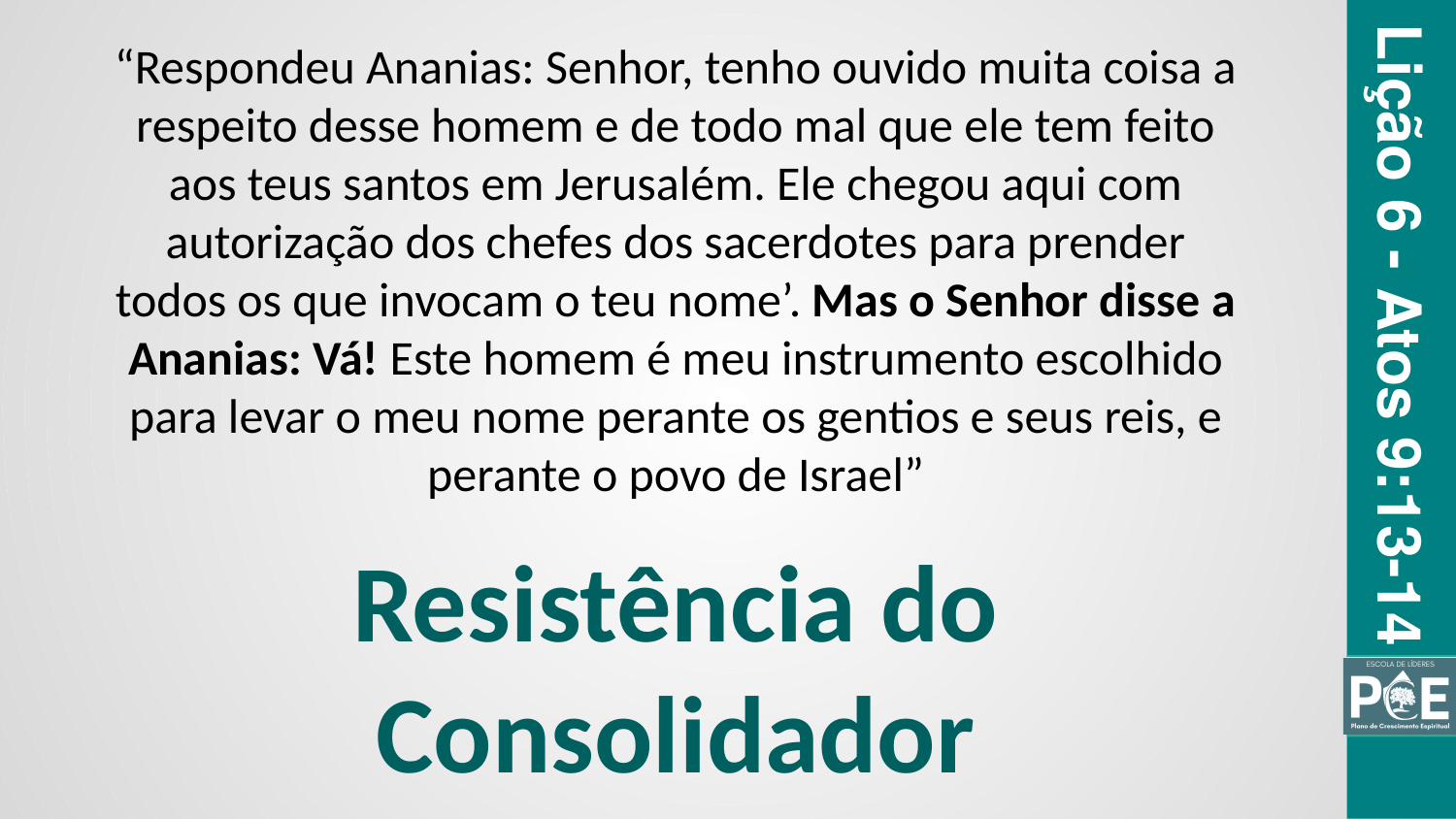

“Respondeu Ananias: Senhor, tenho ouvido muita coisa a respeito desse homem e de todo mal que ele tem feito aos teus santos em Jerusalém. Ele chegou aqui com autorização dos chefes dos sacerdotes para prender todos os que invocam o teu nome’. Mas o Senhor disse a Ananias: Vá! Este homem é meu instrumento escolhido para levar o meu nome perante os gentios e seus reis, e perante o povo de Israel”
Lição 6 - Atos 9:13-14
Resistência do Consolidador